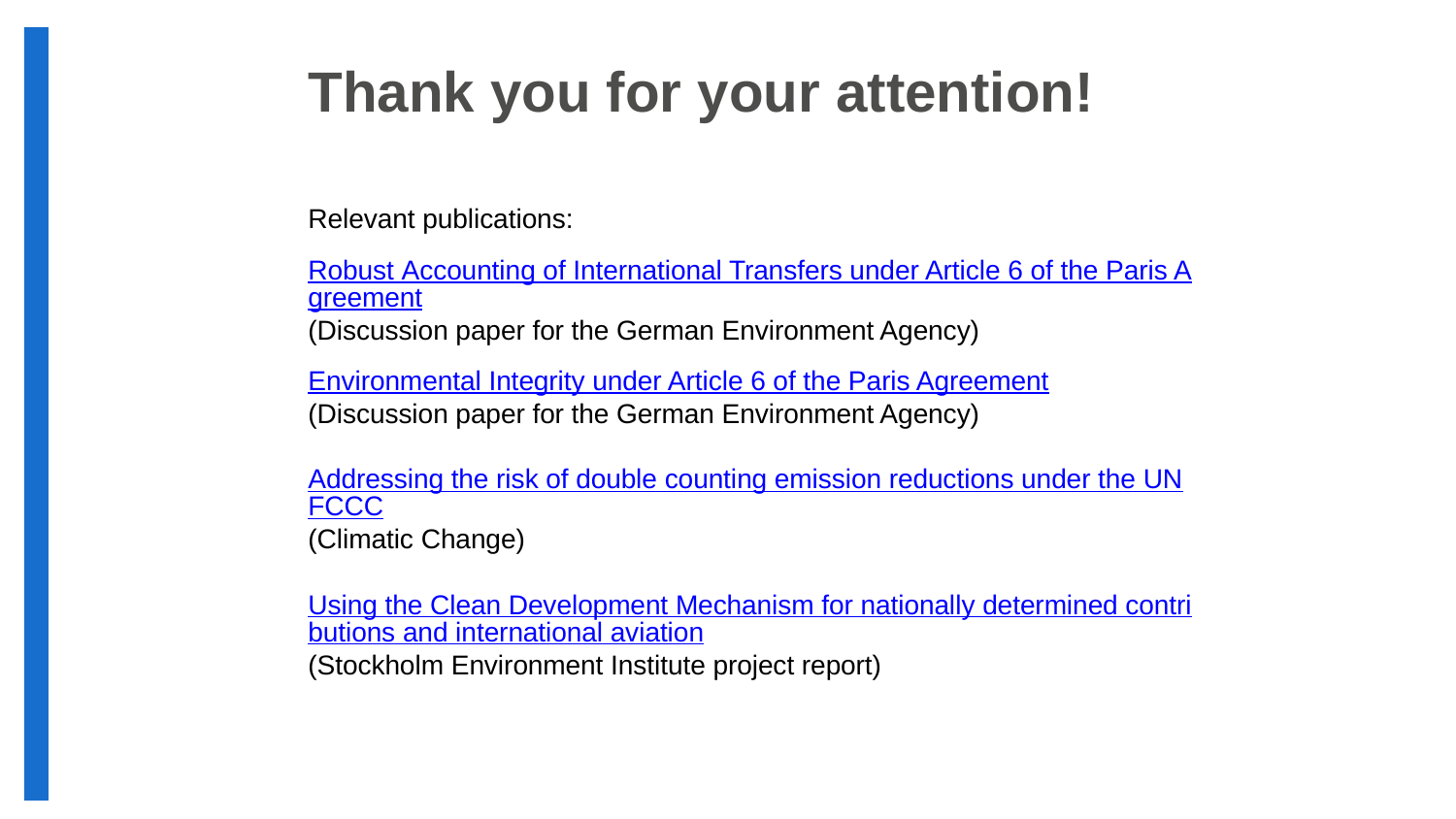

# Thank you for your attention!
Relevant publications:
Robust Accounting of International Transfers under Article 6 of the Paris Agreement
(Discussion paper for the German Environment Agency)
Environmental Integrity under Article 6 of the Paris Agreement
(Discussion paper for the German Environment Agency)

Addressing the risk of double counting emission reductions under the UNFCCC
(Climatic Change)

Using the Clean Development Mechanism for nationally determined contributions and international aviation
(Stockholm Environment Institute project report)